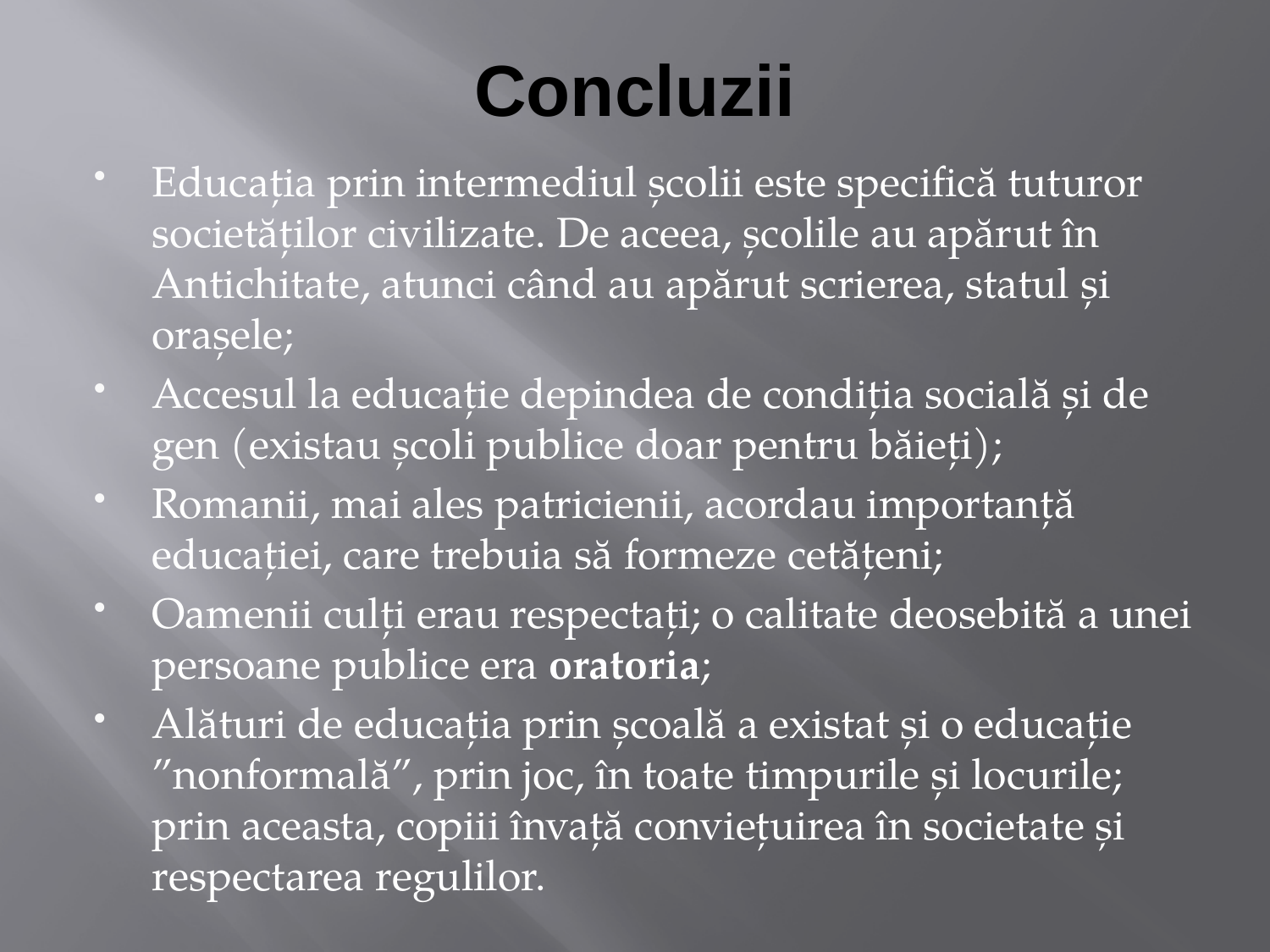

# Concluzii
Educația prin intermediul școlii este specifică tuturor societăților civilizate. De aceea, școlile au apărut în Antichitate, atunci când au apărut scrierea, statul și orașele;
Accesul la educație depindea de condiția socială și de gen (existau școli publice doar pentru băieți);
Romanii, mai ales patricienii, acordau importanță educației, care trebuia să formeze cetățeni;
Oamenii culți erau respectați; o calitate deosebită a unei persoane publice era oratoria;
Alături de educația prin școală a existat și o educație ”nonformală”, prin joc, în toate timpurile și locurile; prin aceasta, copiii învață conviețuirea în societate și respectarea regulilor.